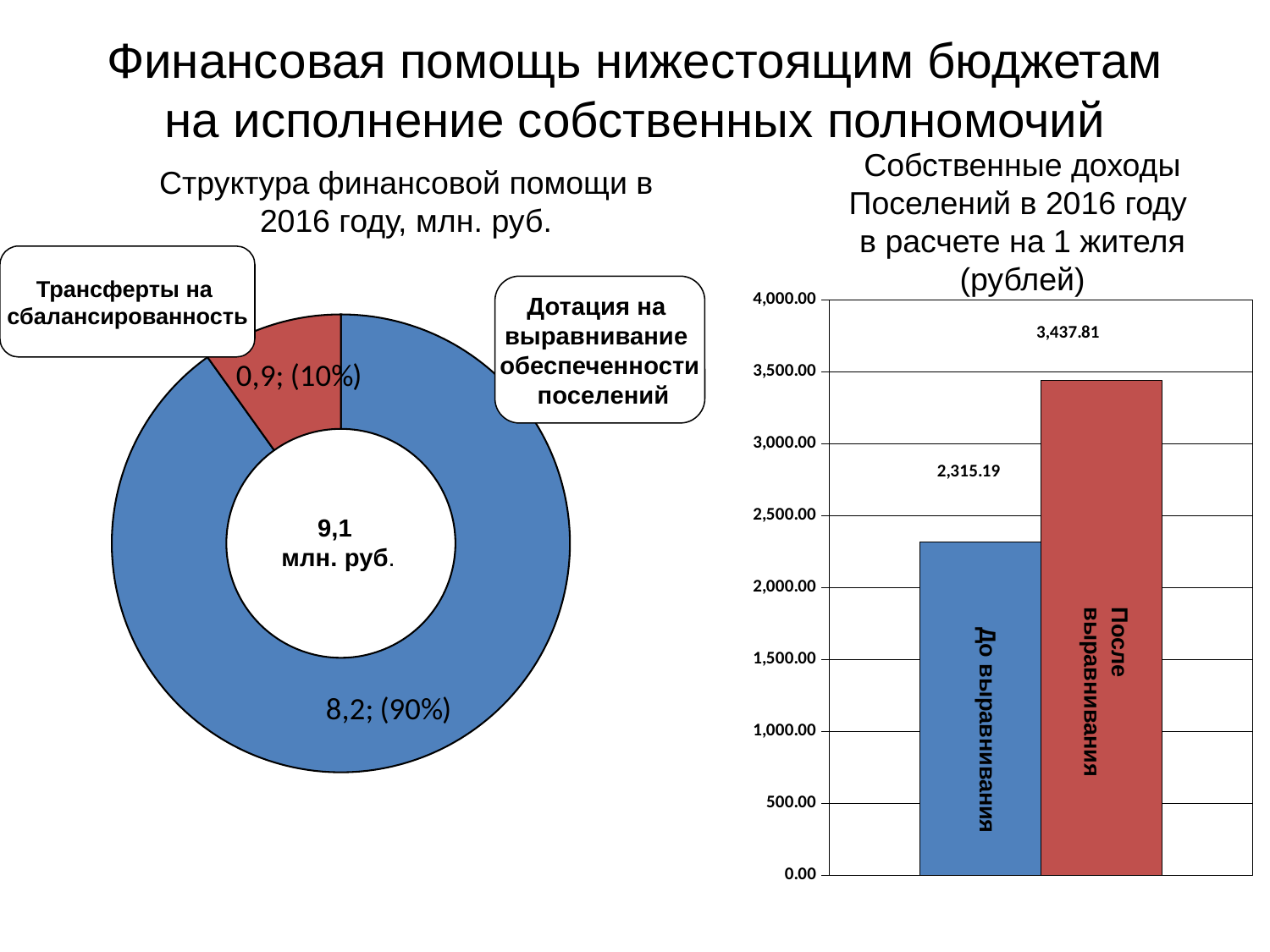

Финансовая помощь нижестоящим бюджетам на исполнение собственных полномочий
Собственные доходы
Поселений в 2016 году
в расчете на 1 жителя
(рублей)
Структура финансовой помощи в 2016 году, млн. руб.

### Chart

| Category | 2016 год |
|---|---|
| Дотация на выравнивание бюджетной обеспеченности поселений | 8.200000000000001 |
| Трансферты на поддержку мер по обеспечению сбалансированности бюджетов поселений | 0.9 |

### Chart

| Category | До выравнвания | После выравнивания |
|---|---|---|
| на 1 жителя | 2315.19 | 3437.810000000002 |
Трансферты на
сбалансированность
Дотация на
выравнивание
обеспеченности
 поселений
9,1
 млн. руб.
После выравнивания
До выравнивания